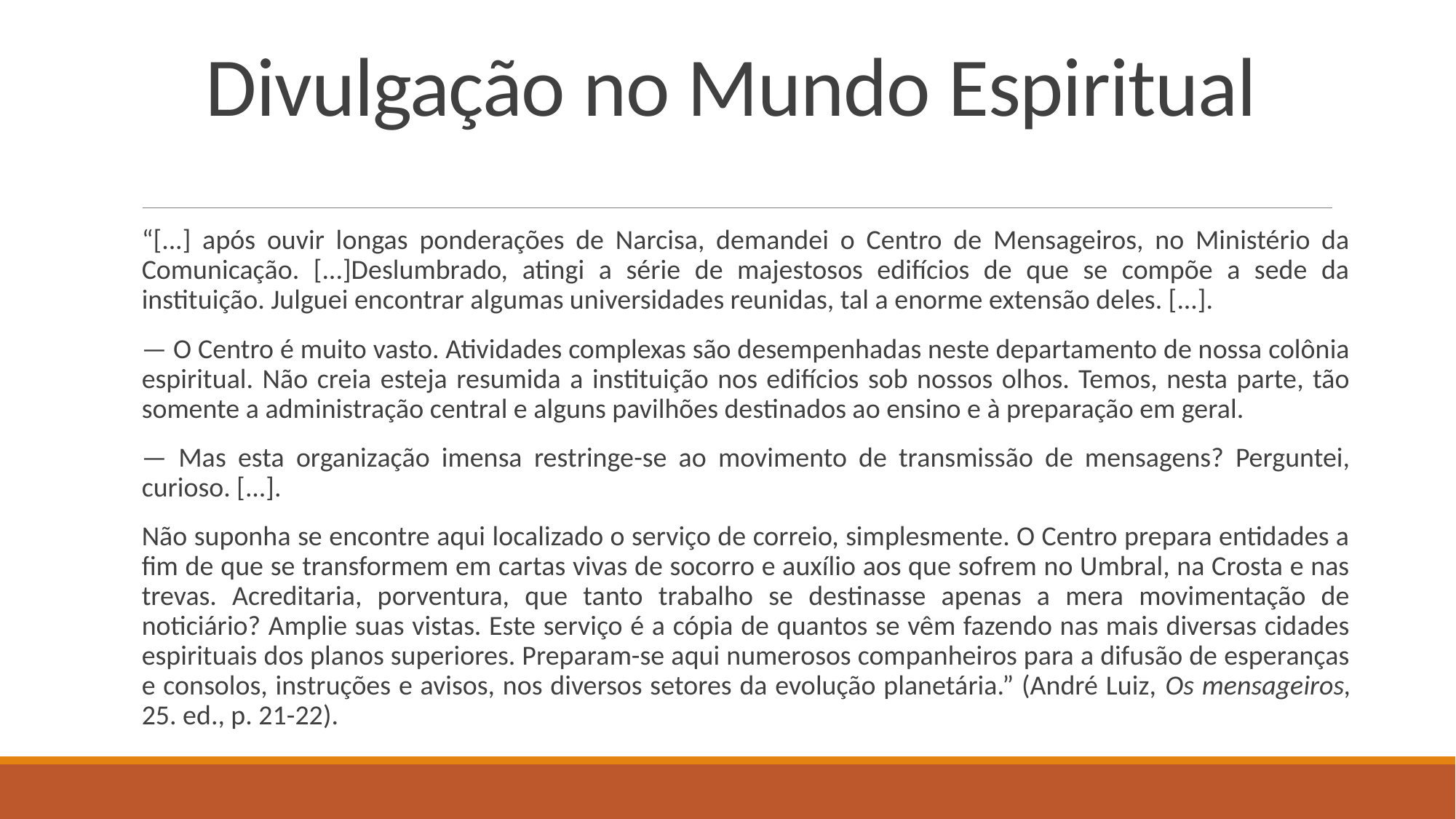

# Divulgação no Mundo Espiritual
“[...] após ouvir longas ponderações de Narcisa, demandei o Centro de Mensageiros, no Ministério da Comunicação. [...]Deslumbrado, atingi a série de majestosos edifícios de que se compõe a sede da instituição. Julguei encontrar algumas universidades reunidas, tal a enorme extensão deles. [...].
— O Centro é muito vasto. Atividades complexas são desempenhadas neste departamento de nossa colônia espiritual. Não creia esteja resumida a instituição nos edifícios sob nossos olhos. Temos, nesta parte, tão somente a administração central e alguns pavilhões destinados ao ensino e à preparação em geral.
— Mas esta organização imensa restringe-se ao movimento de transmissão de mensagens? Perguntei, curioso. [...].
Não suponha se encontre aqui localizado o serviço de correio, simplesmente. O Centro prepara entidades a fim de que se transformem em cartas vivas de socorro e auxílio aos que sofrem no Umbral, na Crosta e nas trevas. Acreditaria, porventura, que tanto trabalho se destinasse apenas a mera movimentação de noticiário? Amplie suas vistas. Este serviço é a cópia de quantos se vêm fazendo nas mais diversas cidades espirituais dos planos superiores. Preparam-se aqui numerosos companheiros para a difusão de esperanças e consolos, instruções e avisos, nos diversos setores da evolução planetária.” (André Luiz, Os mensageiros, 25. ed., p. 21-22).